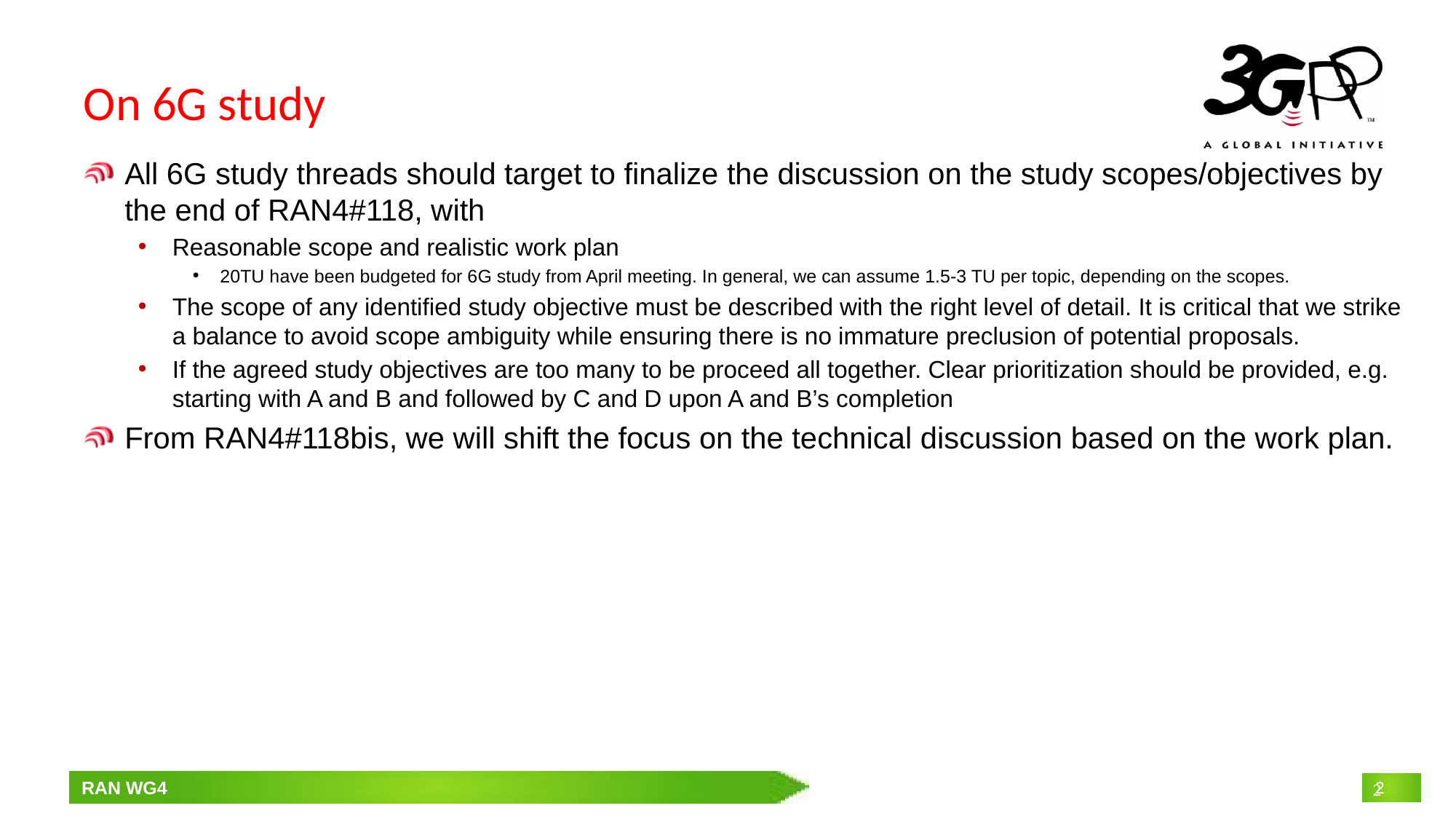

# On 6G study
All 6G study threads should target to finalize the discussion on the study scopes/objectives by the end of RAN4#118, with
Reasonable scope and realistic work plan
20TU have been budgeted for 6G study from April meeting. In general, we can assume 1.5-3 TU per topic, depending on the scopes.
The scope of any identified study objective must be described with the right level of detail. It is critical that we strike a balance to avoid scope ambiguity while ensuring there is no immature preclusion of potential proposals.
If the agreed study objectives are too many to be proceed all together. Clear prioritization should be provided, e.g. starting with A and B and followed by C and D upon A and B’s completion
From RAN4#118bis, we will shift the focus on the technical discussion based on the work plan.

2